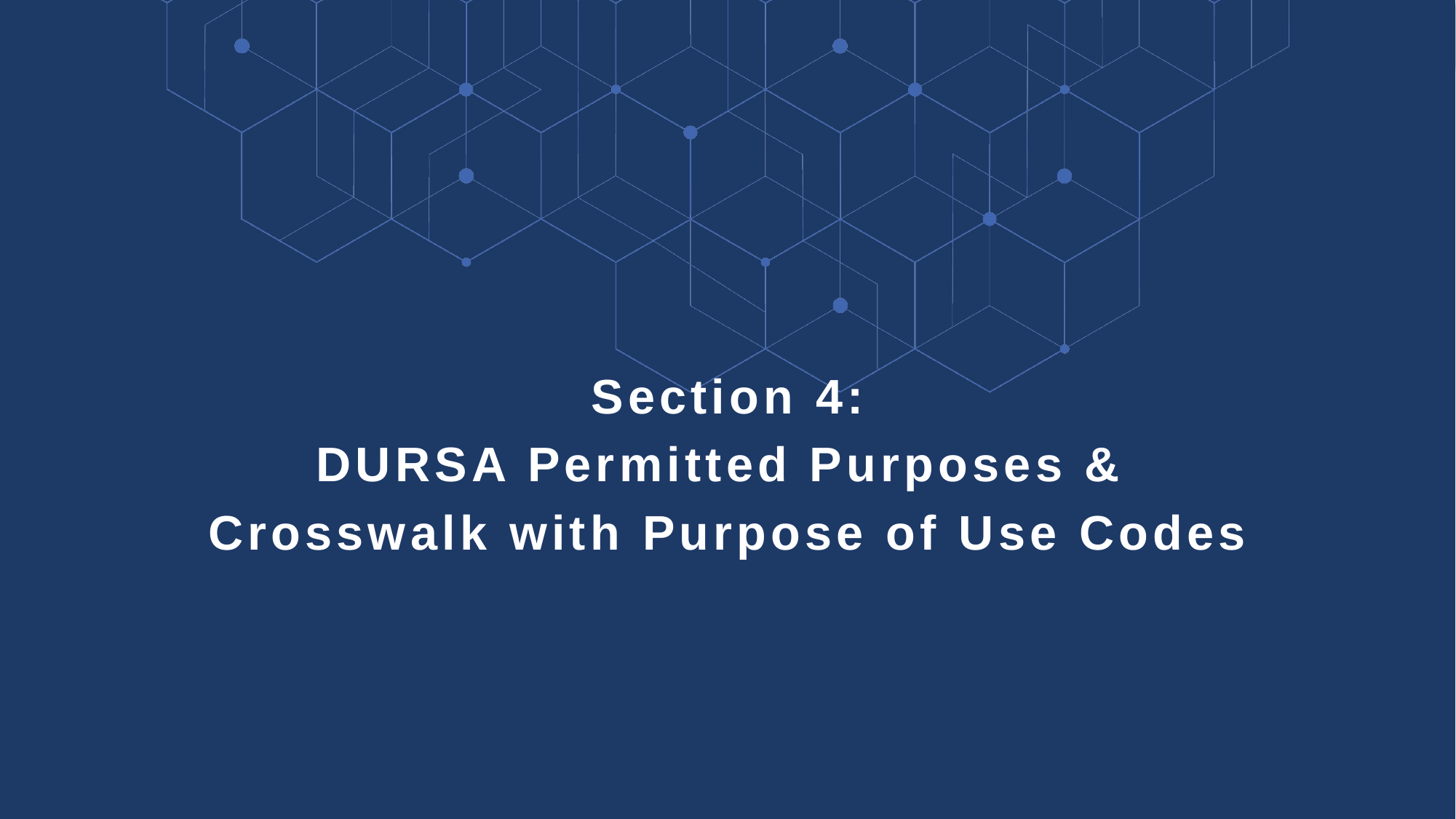

Section 4:
DURSA Permitted Purposes &
Crosswalk with Purpose of Use Codes